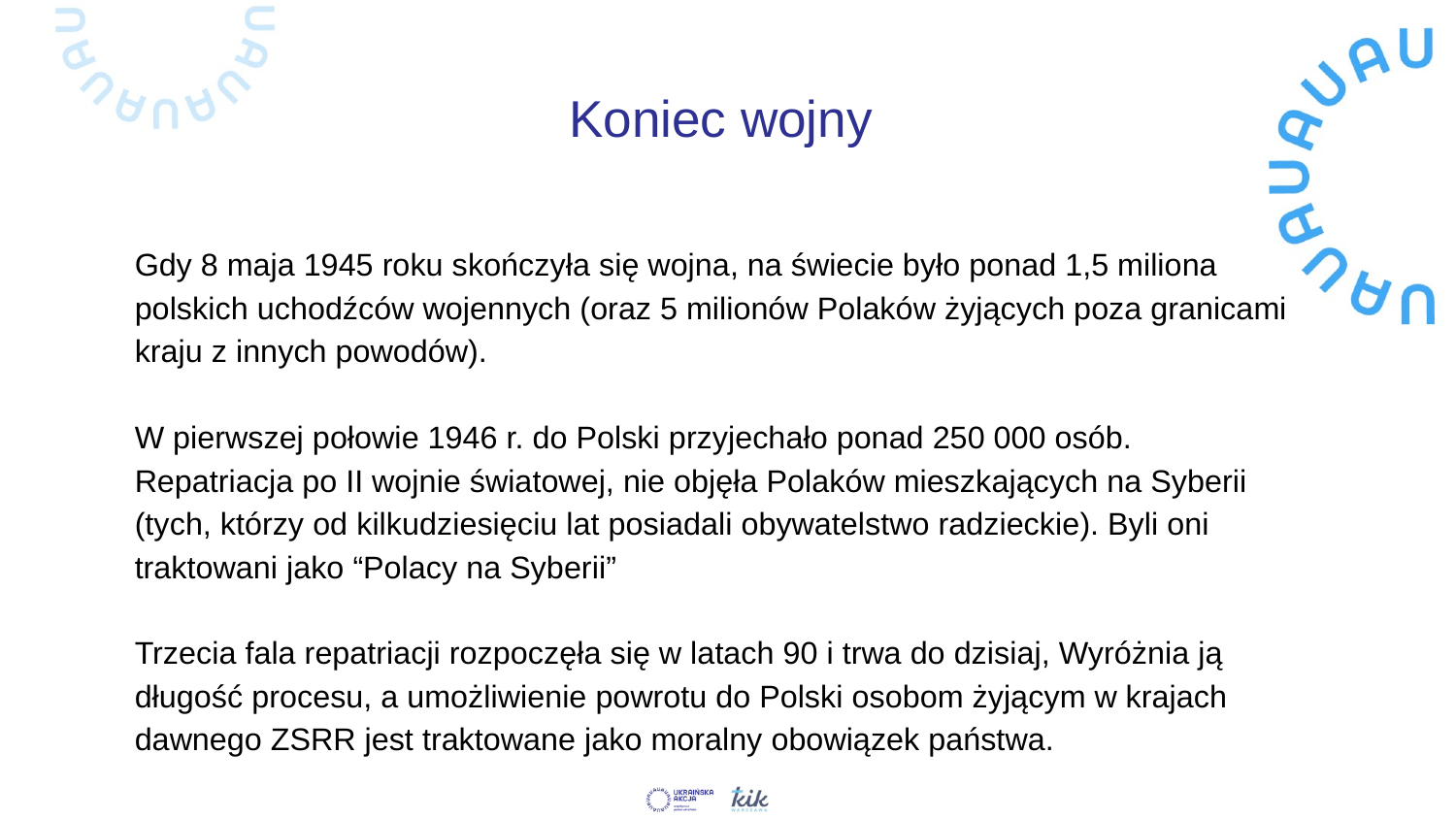

# Koniec wojny
Gdy 8 maja 1945 roku skończyła się wojna, na świecie było ponad 1,5 miliona polskich uchodźców wojennych (oraz 5 milionów Polaków żyjących poza granicami kraju z innych powodów).

W pierwszej połowie 1946 r. do Polski przyjechało ponad 250 000 osób. Repatriacja po II wojnie światowej, nie objęła Polaków mieszkających na Syberii (tych, którzy od kilkudziesięciu lat posiadali obywatelstwo radzieckie). Byli oni traktowani jako “Polacy na Syberii”

Trzecia fala repatriacji rozpoczęła się w latach 90 i trwa do dzisiaj, Wyróżnia ją długość procesu, a umożliwienie powrotu do Polski osobom żyjącym w krajach dawnego ZSRR jest traktowane jako moralny obowiązek państwa.